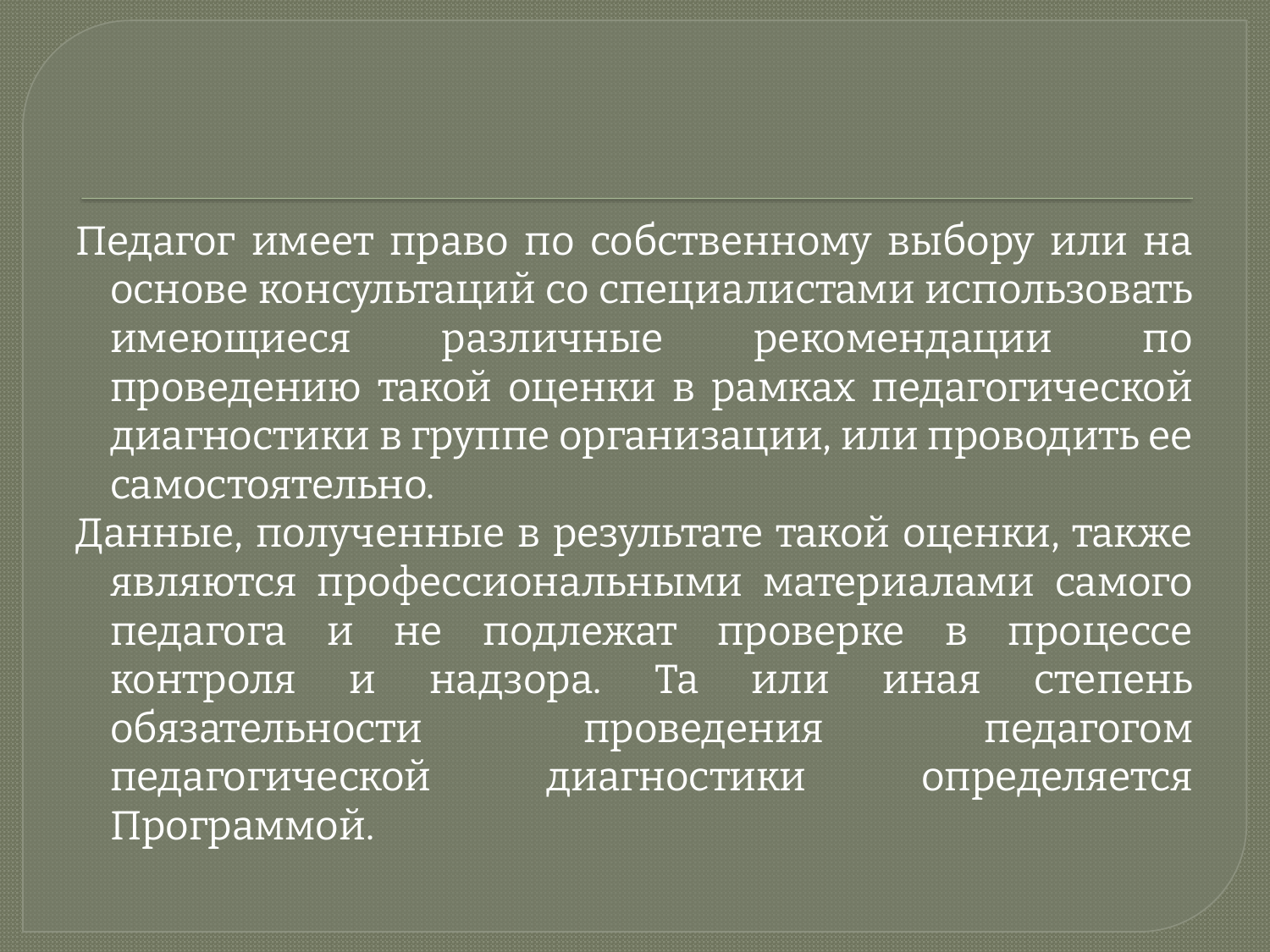

Педагог имеет право по собственному выбору или на основе консультаций со специалистами использовать имеющиеся различные рекомендации по проведению такой оценки в рамках педагогической диагностики в группе организации, или проводить ее самостоятельно.
Данные, полученные в результате такой оценки, также являются профессиональными материалами самого педагога и не подлежат проверке в процессе контроля и надзора. Та или иная степень обязательности проведения педагогом педагогической диагностики определяется Программой.